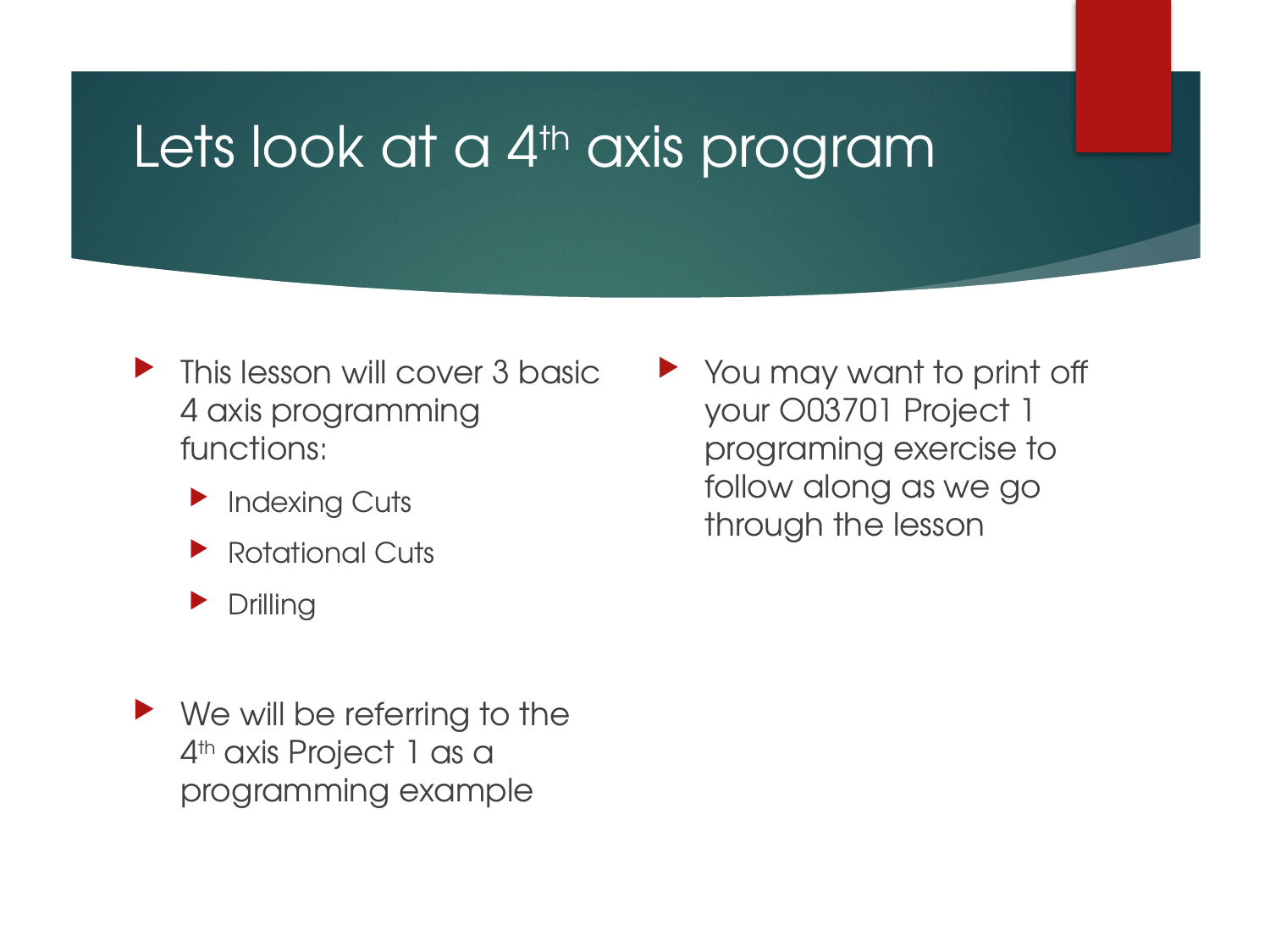

# Lets look at a 4th axis program
You may want to print off your O03701 Project 1 programing exercise to follow along as we go through the lesson
This lesson will cover 3 basic 4 axis programming functions:
Indexing Cuts
Rotational Cuts
Drilling

We will be referring to the 4th axis Project 1 as a programming example